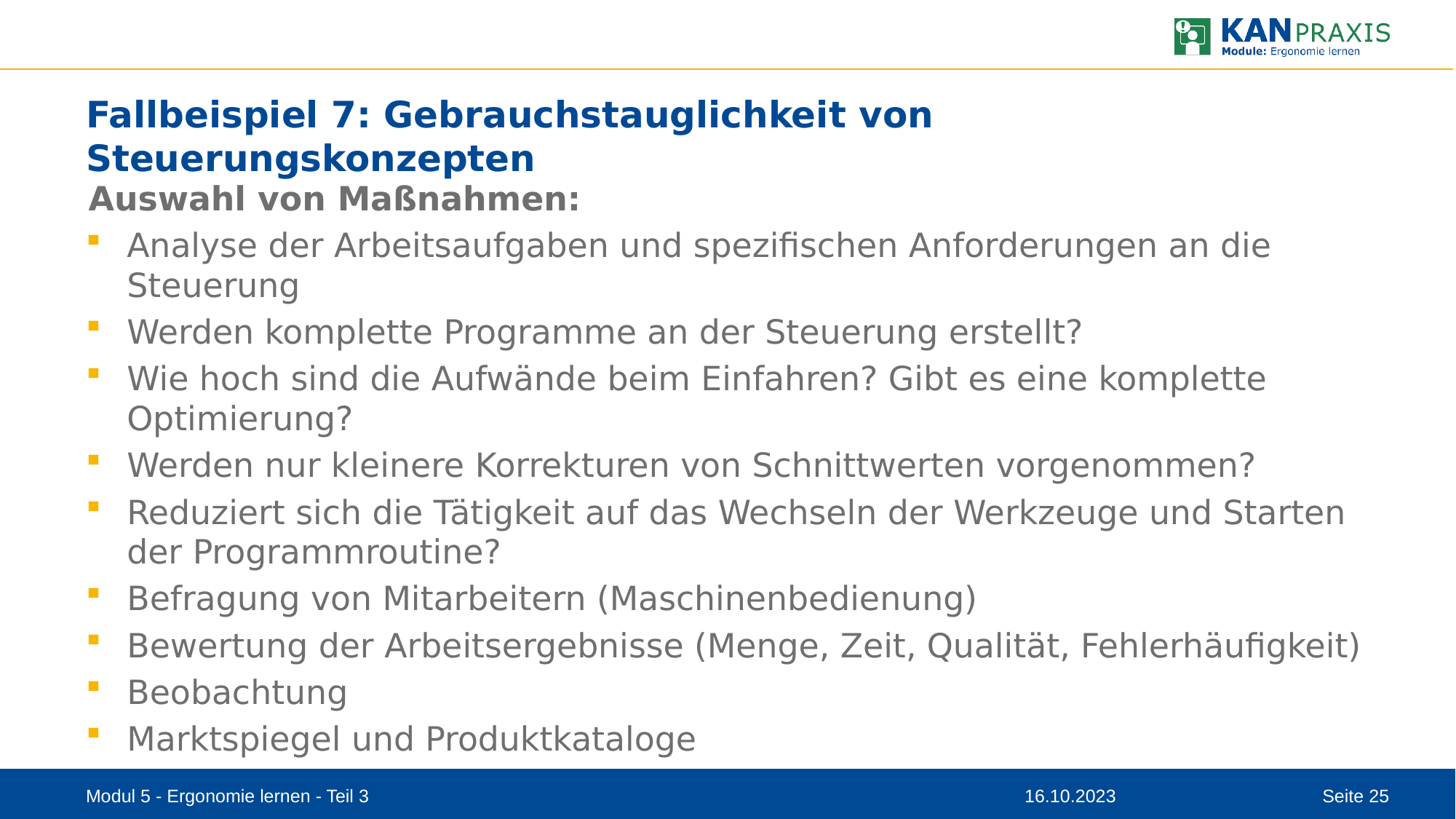

# Fallbeispiel 7: Gebrauchstauglichkeit von Steuerungskonzepten
Auswahl von Maßnahmen:
Analyse der Arbeitsaufgaben und spezifischen Anforderungen an die Steuerung
Werden komplette Programme an der Steuerung erstellt?
Wie hoch sind die Aufwände beim Einfahren? Gibt es eine komplette Optimierung?
Werden nur kleinere Korrekturen von Schnittwerten vorgenommen?
Reduziert sich die Tätigkeit auf das Wechseln der Werkzeuge und Starten der Programmroutine?
Befragung von Mitarbeitern (Maschinenbedienung)
Bewertung der Arbeitsergebnisse (Menge, Zeit, Qualität, Fehlerhäufigkeit)
Beobachtung
Marktspiegel und Produktkataloge

Modul 5 - Ergonomie lernen - Teil 3
16.10.2023
Seite 25